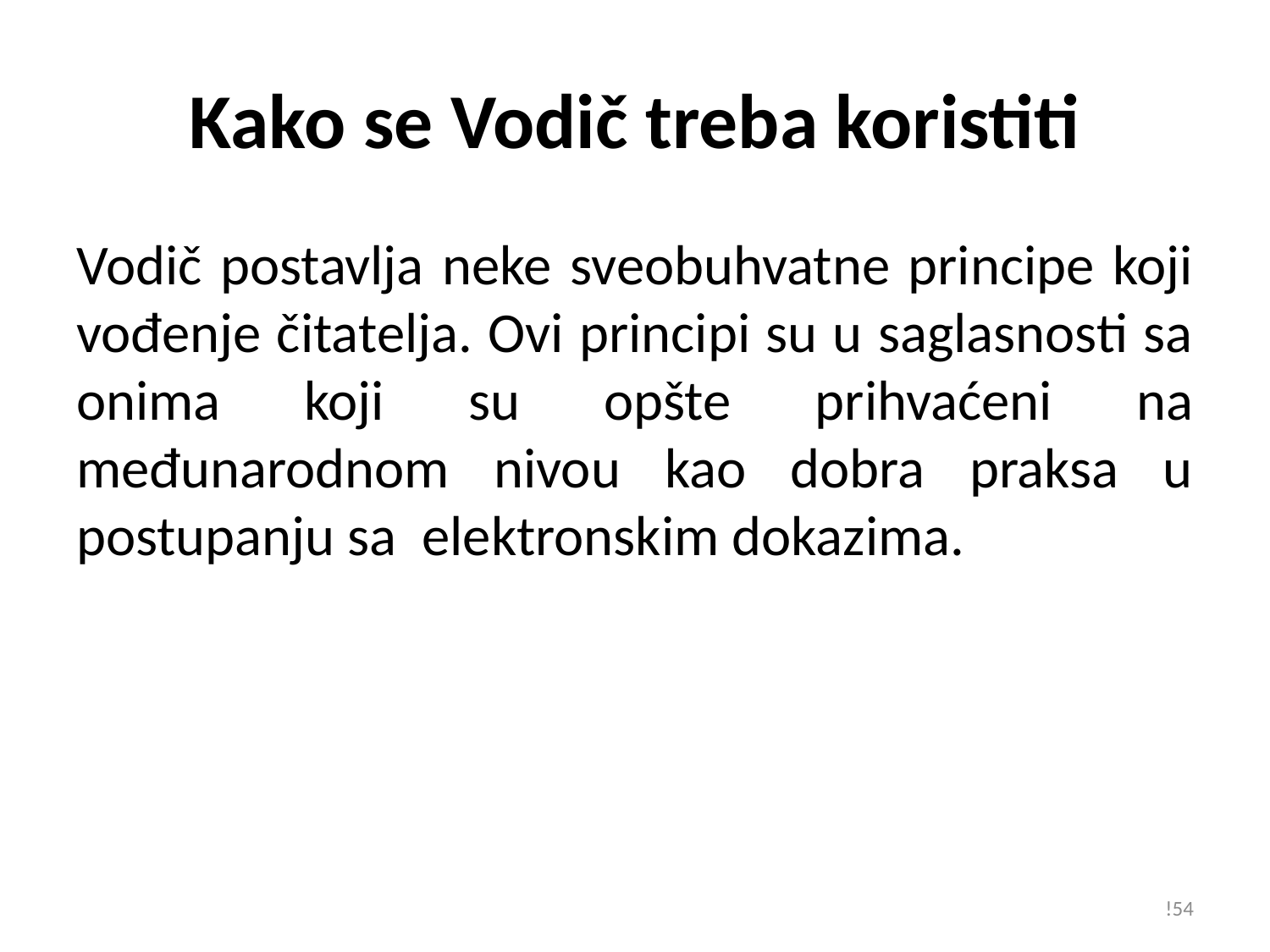

# Kako se Vodič treba koristiti
Vodič postavlja neke sveobuhvatne principe koji vođenje čitatelja. Ovi principi su u saglasnosti sa onima koji su opšte prihvaćeni na međunarodnom nivou kao dobra praksa u postupanju sa  elektronskim dokazima.

!54